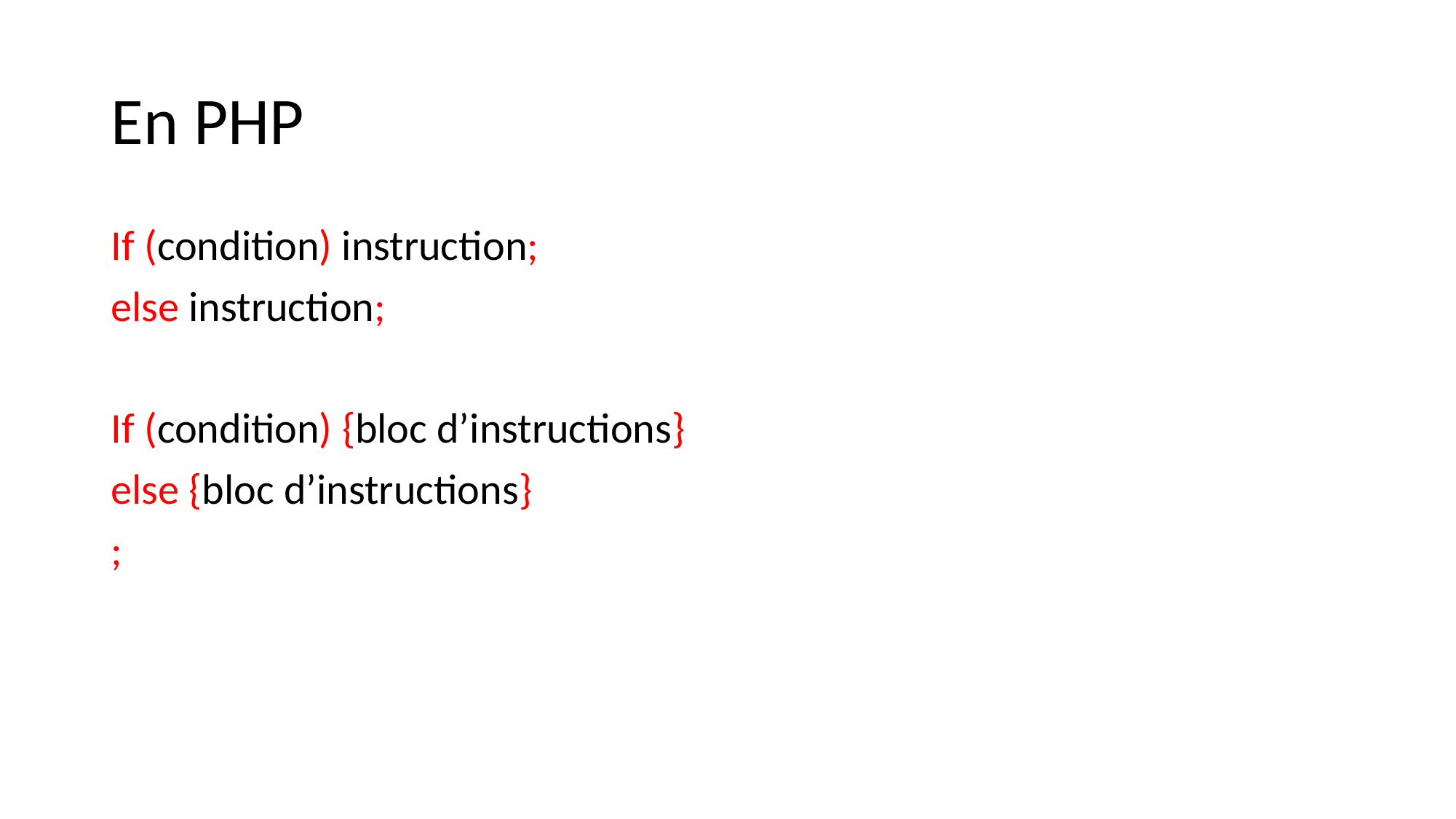

# En PHP
If (condition) instruction;
else instruction;

If (condition) {bloc d’instructions}
else {bloc d’instructions}
;